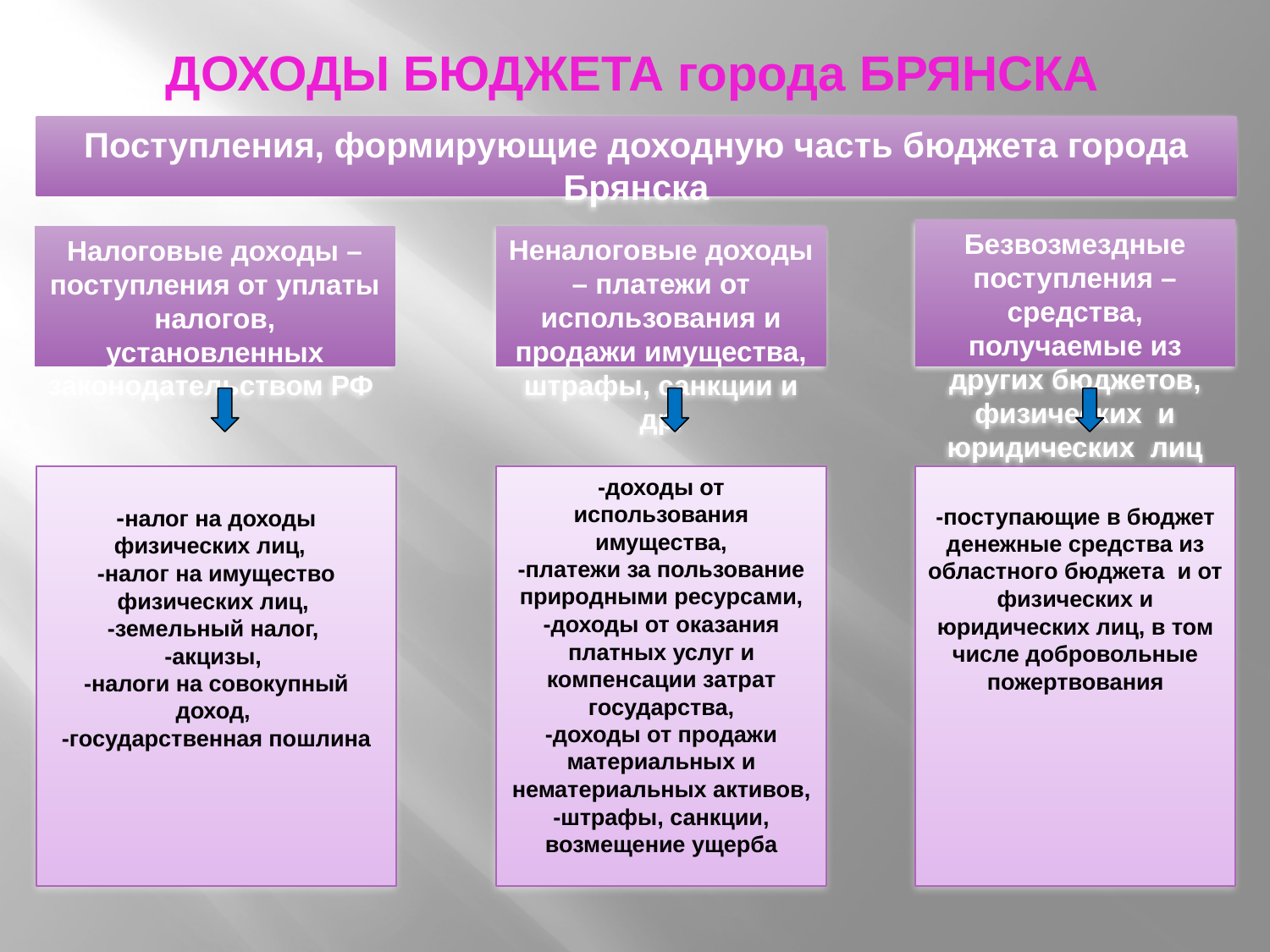

# ДОХОДЫ БЮДЖЕТА города БРЯНСКА
Поступления, формирующие доходную часть бюджета города Брянска
Безвозмездные поступления – средства, получаемые из других бюджетов, физических  и юридических  лиц
Неналоговые доходы – платежи от использования и продажи имущества, штрафы, санкции и др.
Налоговые доходы – поступления от уплаты налогов, установленных законодательством РФ

-налог на доходы физических лиц,
-налог на имущество физических лиц,
-земельный налог,
-акцизы,
-налоги на совокупный доход,
-государственная пошлина
-доходы от использования имущества,
-платежи за пользование природными ресурсами,
-доходы от оказания платных услуг и компенсации затрат государства,
-доходы от продажи материальных и нематериальных активов,
-штрафы, санкции, возмещение ущерба

-поступающие в бюджет денежные средства из областного бюджета  и от физических и юридических лиц, в том числе добровольные пожертвования